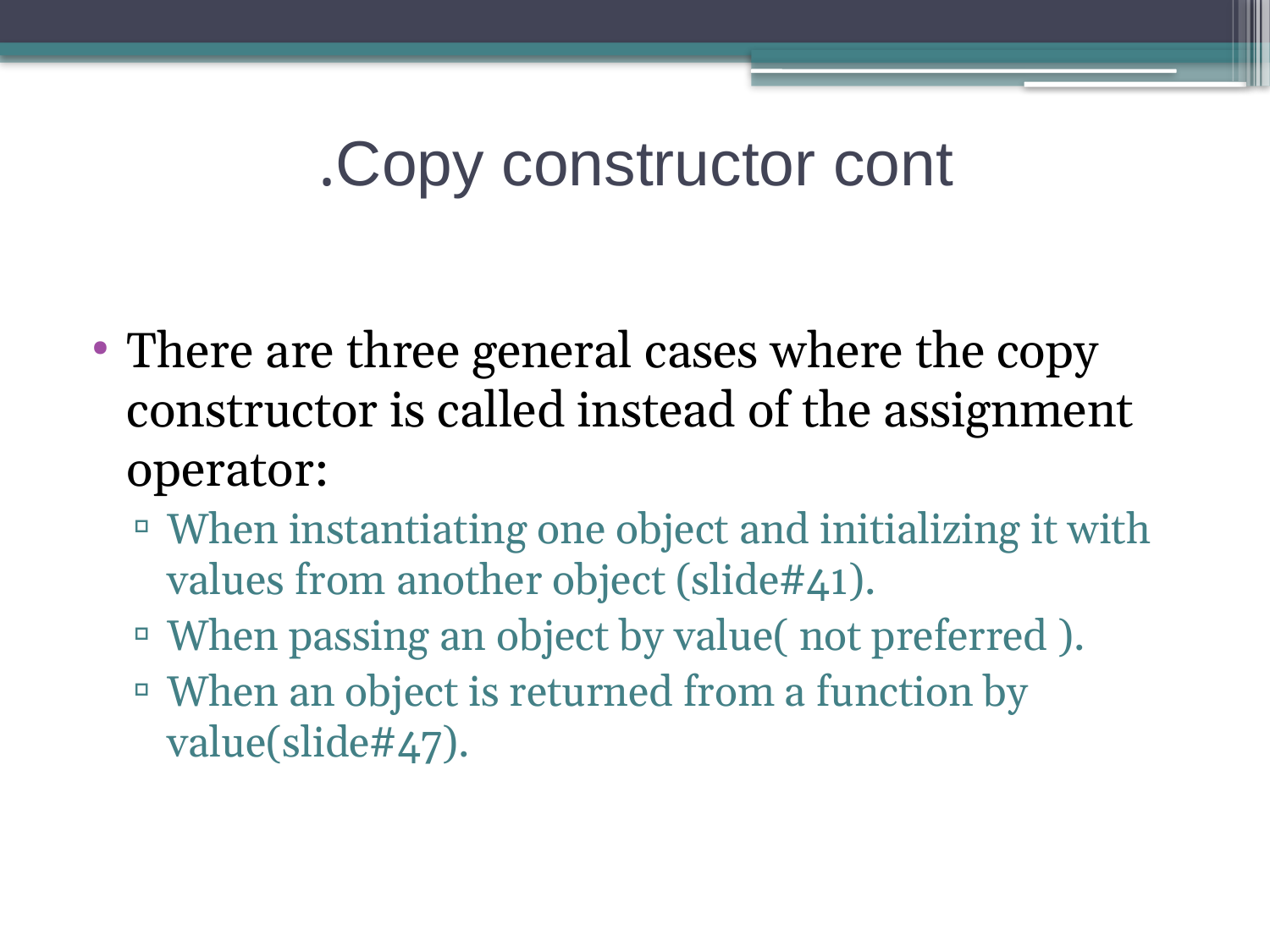

# Copy constructor cont.
There are three general cases where the copy constructor is called instead of the assignment operator:
When instantiating one object and initializing it with values from another object (slide#41).
When passing an object by value( not preferred ).
When an object is returned from a function by value(slide#47).

38